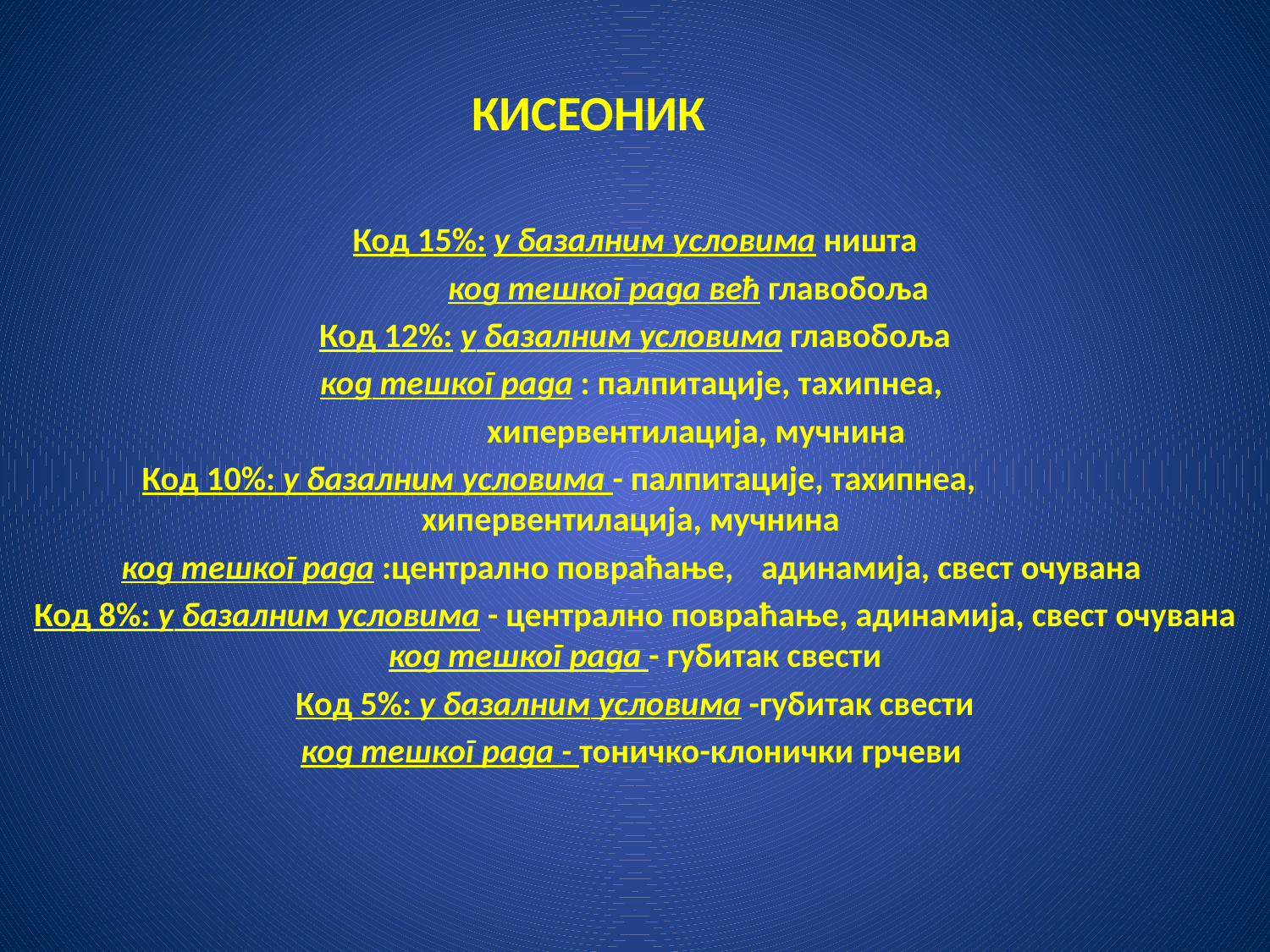

# КИСЕОНИК
Код 15%: у базалним условима ништа
	код тешког рада већ главобоља
Код 12%: у базалним условима главобоља
код тешког рада : палпитације, тахипнеа,
                хипервентилација, мучнина
Код 10%: у базалним условима - палпитације, тахипнеа,                     хипервентилација, мучнина
код тешког рада :централно повраћање, 			адинамија, свест очувана
Код 8%: у базалним условима - централно повраћање, адинамија, свест очувана код тешког рада - губитак свести
Код 5%: у базалним условима -губитак свести
код тешког рада - тоничко-клонички грчеви